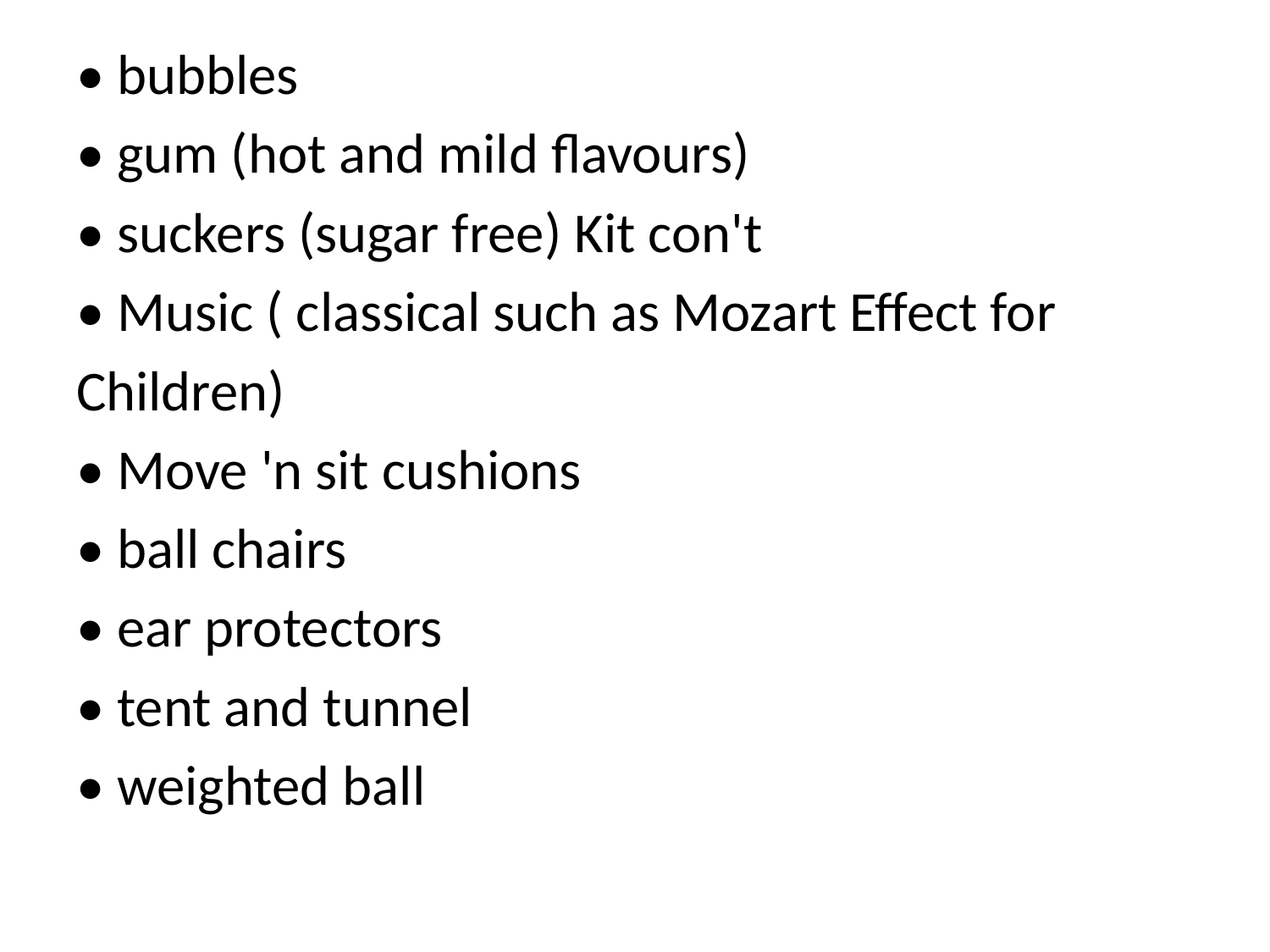

• bubbles
• gum (hot and mild flavours)
• suckers (sugar free) Kit con't
• Music ( classical such as Mozart Effect for
Children)
• Move 'n sit cushions
• ball chairs
• ear protectors
• tent and tunnel
• weighted ball